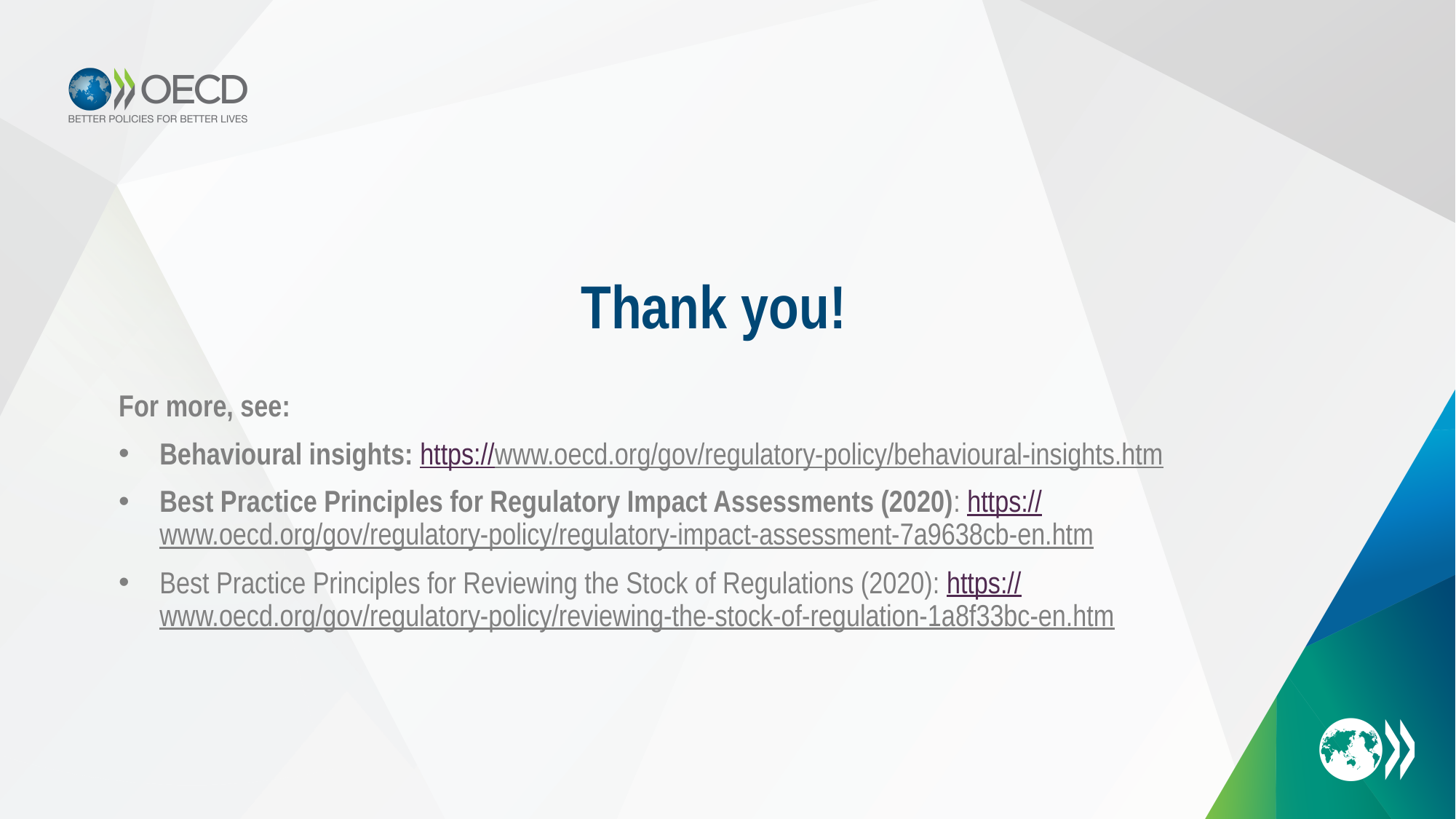

Thank you!
For more, see:
Behavioural insights: https://www.oecd.org/gov/regulatory-policy/behavioural-insights.htm
Best Practice Principles for Regulatory Impact Assessments (2020): https://www.oecd.org/gov/regulatory-policy/regulatory-impact-assessment-7a9638cb-en.htm
Best Practice Principles for Reviewing the Stock of Regulations (2020): https://www.oecd.org/gov/regulatory-policy/reviewing-the-stock-of-regulation-1a8f33bc-en.htm